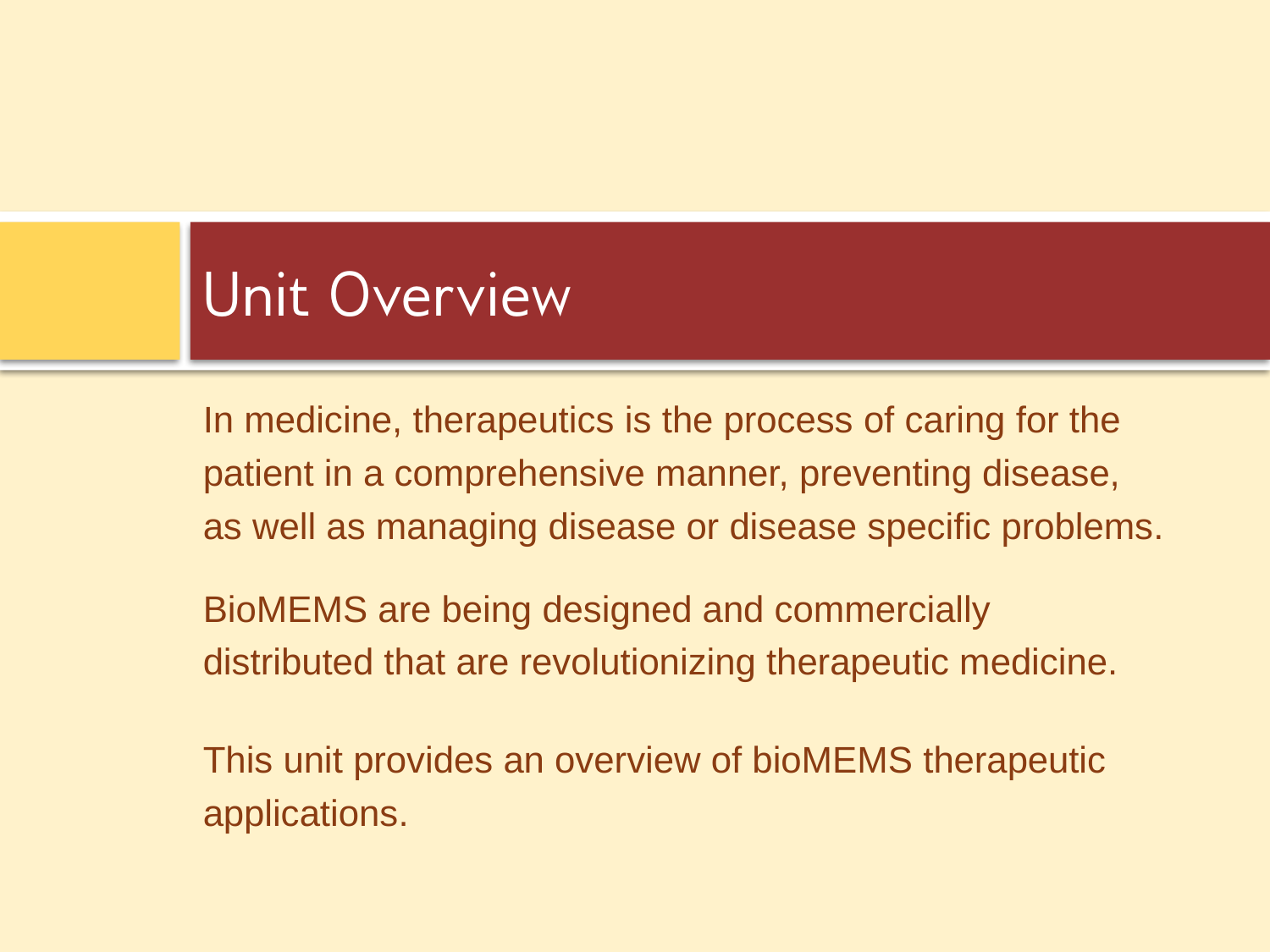

# Unit Overview
In medicine, therapeutics is the process of caring for the patient in a comprehensive manner, preventing disease, as well as managing disease or disease specific problems.

BioMEMS are being designed and commercially distributed that are revolutionizing therapeutic medicine.

This unit provides an overview of bioMEMS therapeutic applications.